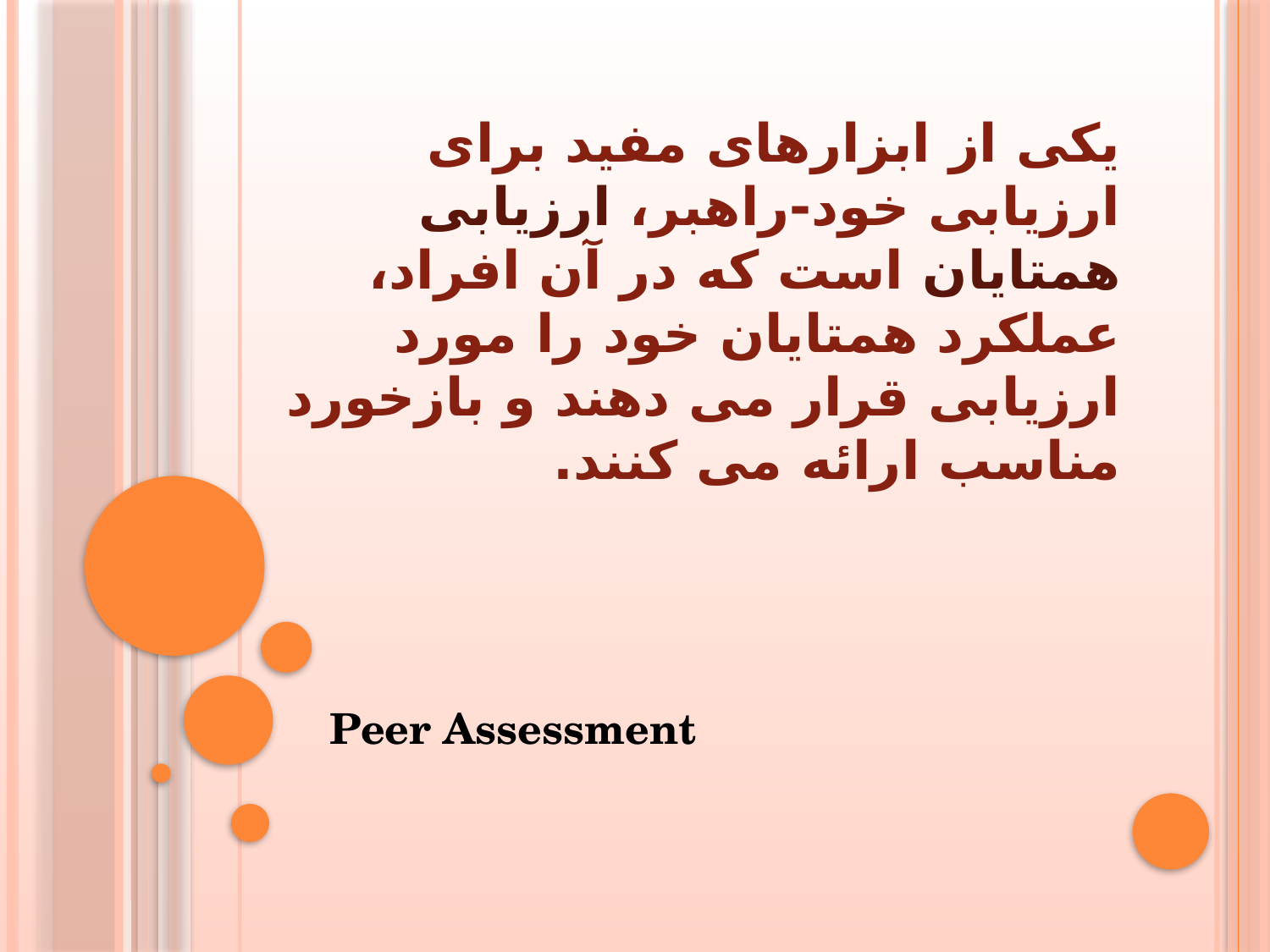

# یکی از ابزارهای مفید برای ارزیابی خود-راهبر، ارزیابی همتایان است که در آن افراد، عملکرد همتایان خود را مورد ارزیابی قرار می دهند و بازخورد مناسب ارائه می کنند.
Peer Assessment